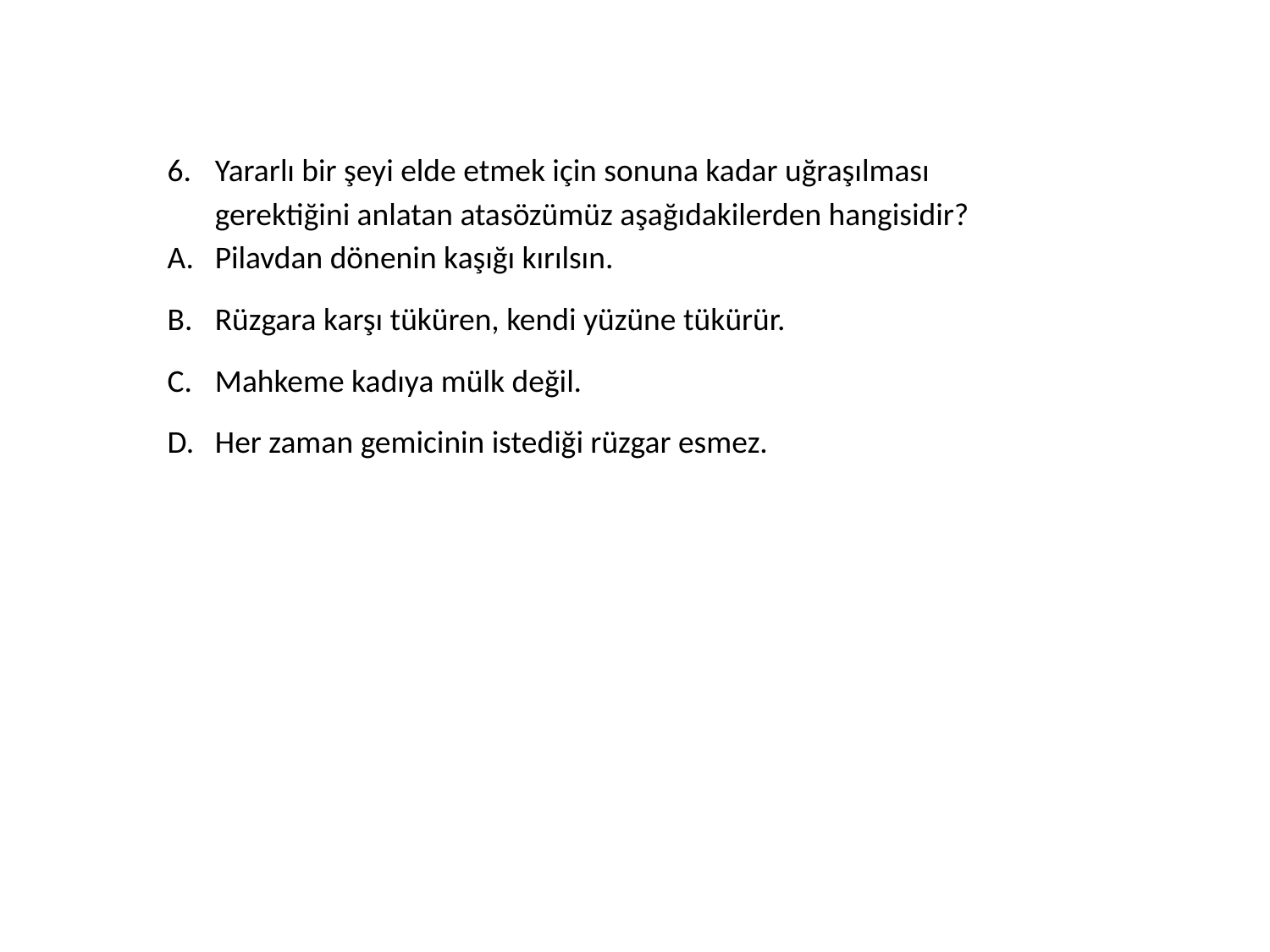

Yararlı bir şeyi elde etmek için sonuna kadar uğraşılması gerektiğini anlatan atasözümüz aşağıdakilerden hangisidir?
Pilavdan dönenin kaşığı kırılsın.
Rüzgara karşı tüküren, kendi yüzüne tükürür.
Mahkeme kadıya mülk değil.
Her zaman gemicinin istediği rüzgar esmez.